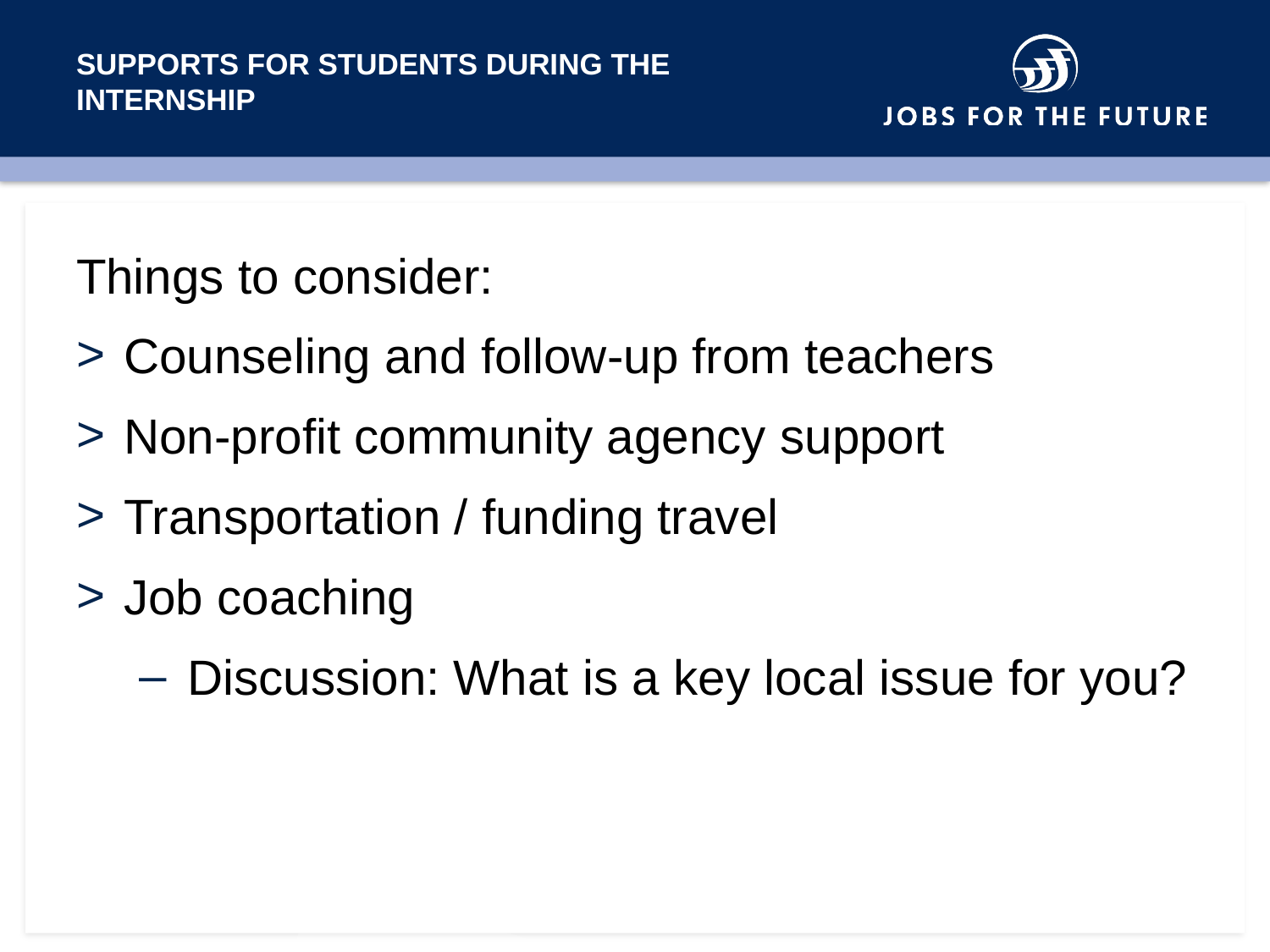

# Supports for students during the internship
Things to consider:
Counseling and follow-up from teachers
Non-profit community agency support
Transportation / funding travel
Job coaching
Discussion: What is a key local issue for you?